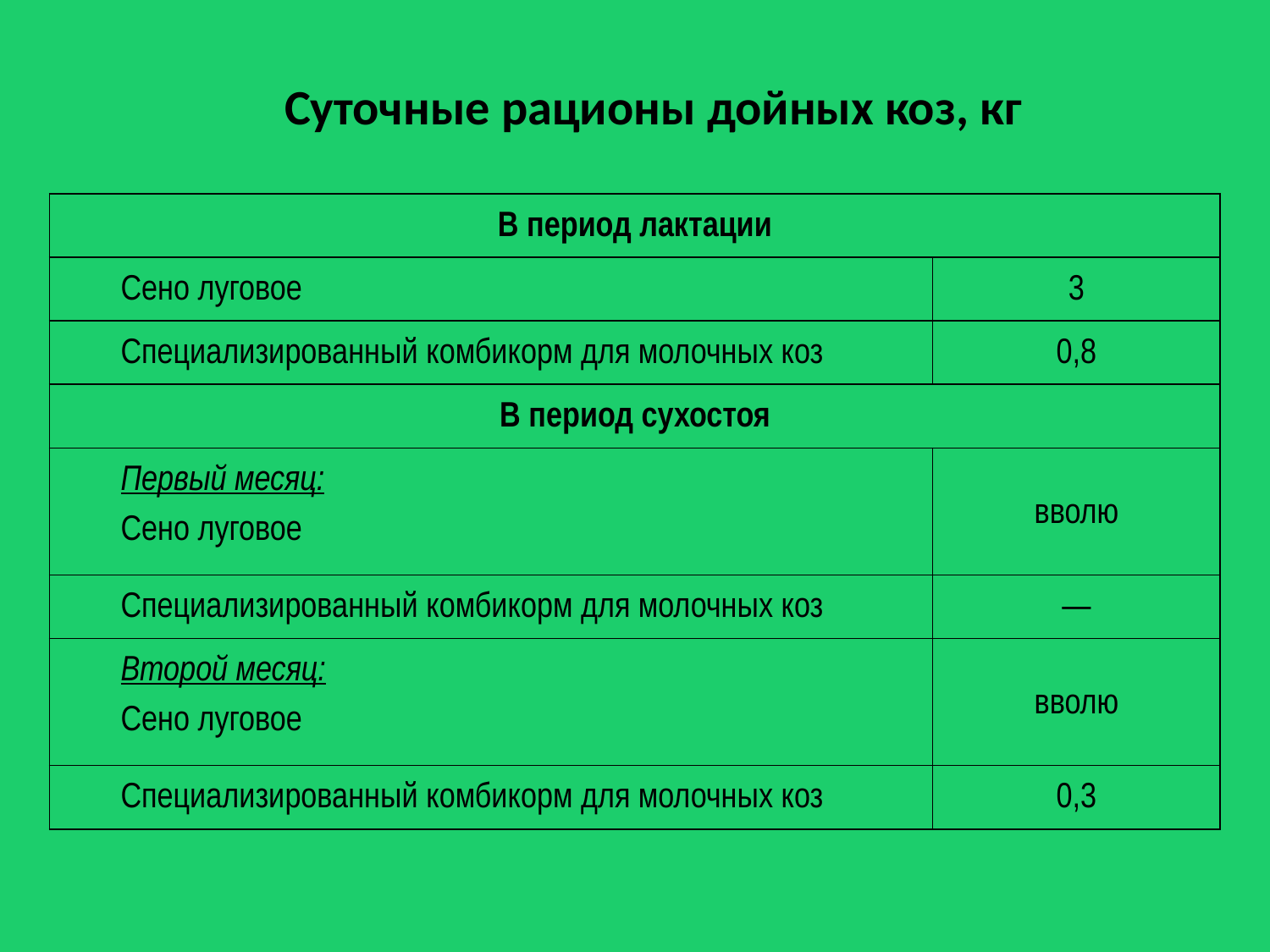

Суточные рационы дойных коз, кг
| В период лактации |  |
| --- | --- |
| Сено луговое | 3 |
| Специализированный комбикорм для молочных коз | 0,8 |
| В период сухостоя |  |
| Первый месяц: Сено луговое | вволю |
| Специализированный комбикорм для молочных коз | — |
| Второй месяц: Сено луговое | вволю |
| Специализированный комбикорм для молочных коз | 0,3 |